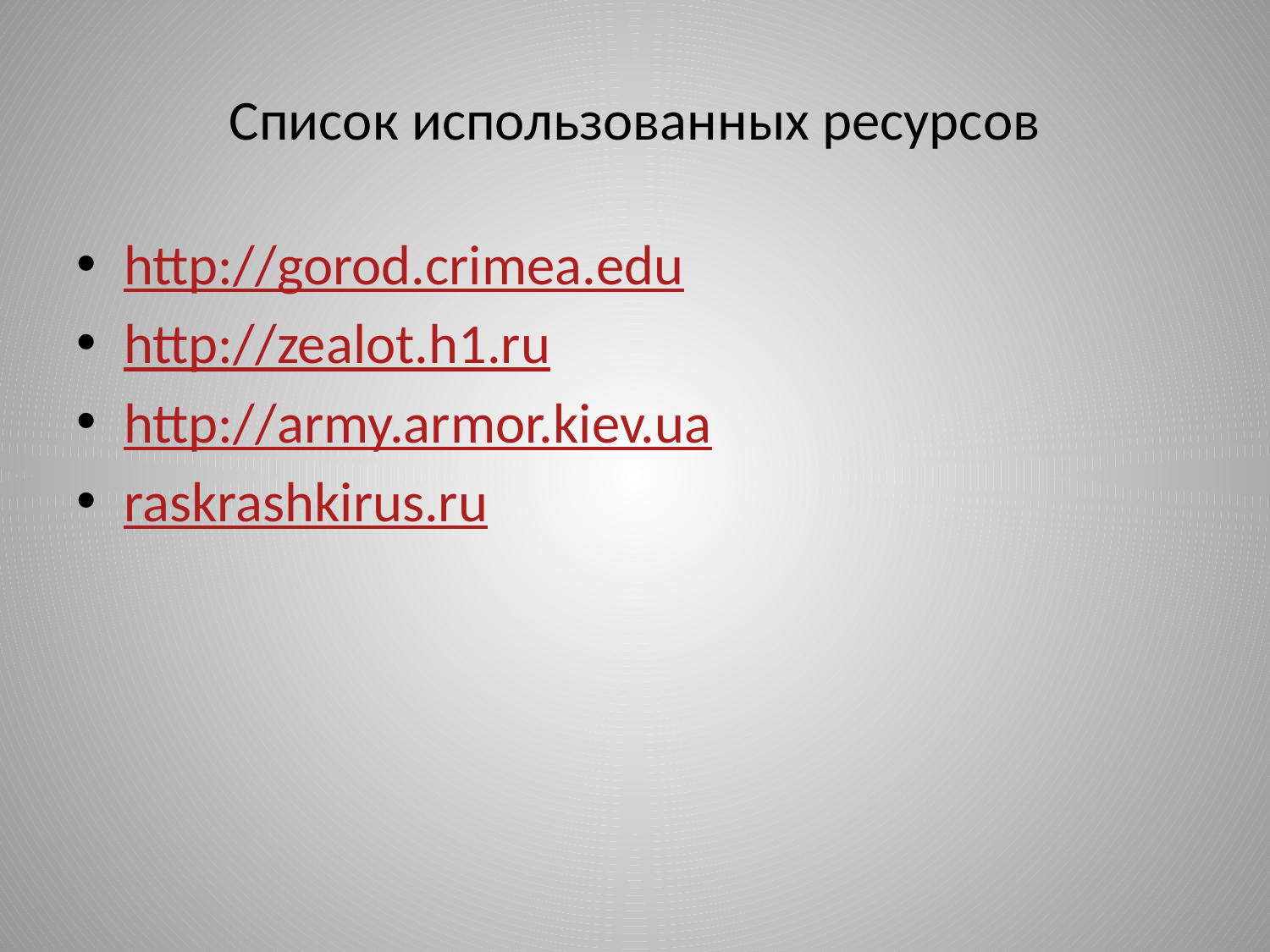

# Список использованных ресурсов
http://gorod.crimea.edu
http://zealot.h1.ru
http://army.armor.kiev.ua
raskrashkirus.ru